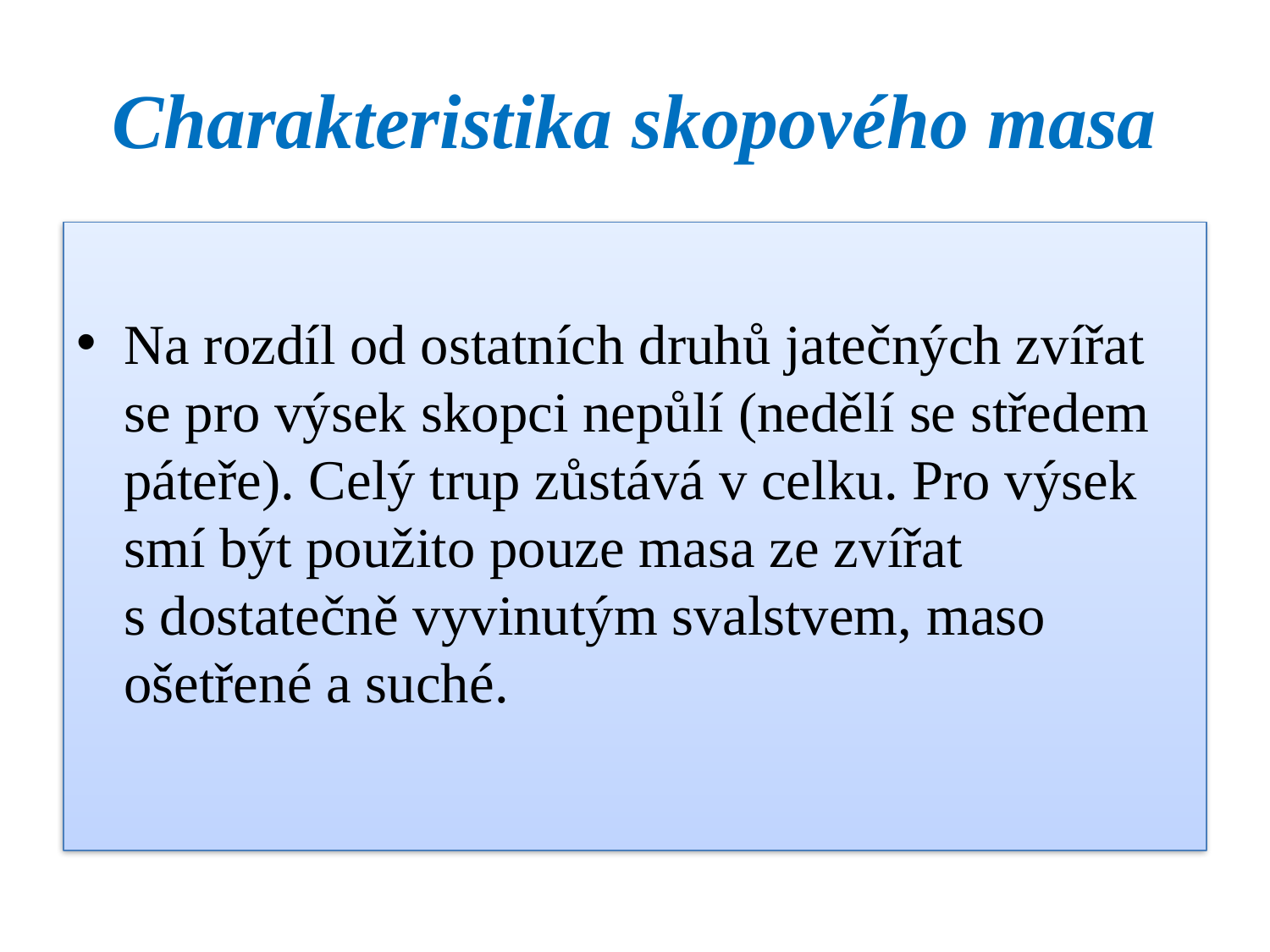

# Charakteristika skopového masa

Na rozdíl od ostatních druhů jatečných zvířat se pro výsek skopci nepůlí (nedělí se středem páteře). Celý trup zůstává v celku. Pro výsek smí být použito pouze masa ze zvířat s dostatečně vyvinutým svalstvem, maso ošetřené a suché.